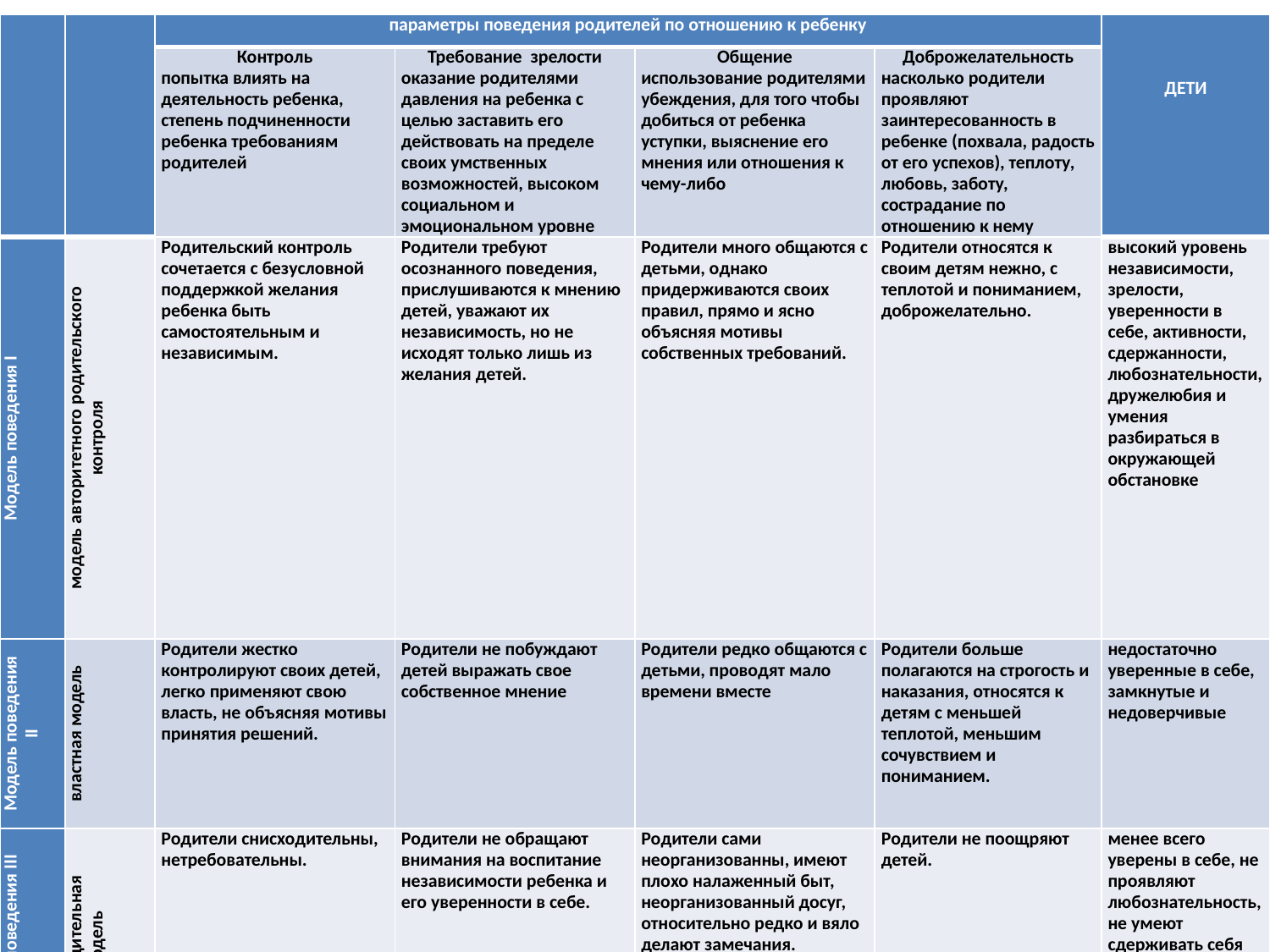

|  |  | параметры поведения родителей по отношению к ребенку |  |  |  | ДЕТИ |
| --- | --- | --- | --- | --- | --- | --- |
|  |  | Контроль попытка влиять на деятельность ребенка, степень подчиненности ребенка требованиям родителей | Требование зрелости оказание родителями давления на ребенка с целью заставить его действовать на пределе своих умственных возможностей, высоком социальном и эмоциональном уровне | Общение использование родителями убеждения, для того чтобы добиться от ребенка уступки, выяснение его мнения или отношения к чему-либо | Доброжелательность насколько родители проявляют заинтересованность в ребенке (похвала, радость от его успехов), теплоту, любовь, заботу, сострадание по отношению к нему |  |
| Модель поведения I | модель авторитетного родительского контроля | Родительский контроль сочетается с безусловной поддержкой желания ребенка быть самостоятельным и независимым. | Родители требуют осознанного поведения, прислушиваются к мнению детей, уважают их независимость, но не исходят только лишь из желания детей. | Родители много общаются с детьми, однако придерживаются своих правил, прямо и ясно объясняя мотивы собственных требований. | Родители относятся к своим детям нежно, с теплотой и пониманием, доброжелательно. | высокий уровень независимости, зрелости, уверенности в себе, активности, сдержанности, любознательности, дружелюбия и умения разбираться в окружающей обстановке |
| Модель поведения II | властная модель | Родители жестко контролируют своих детей, легко применяют свою власть, не объясняя мотивы принятия решений. | Родители не побуждают детей выражать свое собственное мнение | Родители редко общаются с детьми, проводят мало времени вместе | Родители больше полагаются на строгость и наказания, относятся к детям с меньшей теплотой, меньшим сочувствием и пониманием. | недостаточно уверенные в себе, замкнутые и недоверчивые |
| Модель поведения III | снисходительная модель | Родители снисходительны, нетребовательны. | Родители не обращают внимания на воспитание независимости ребенка и его уверенности в себе. | Родители сами неорганизованны, имеют плохо налаженный быт, неорганизованный досуг, относительно редко и вяло делают замечания. | Родители не поощряют детей. | менее всего уверены в себе, не проявляют любознательность, не умеют сдерживать себя |